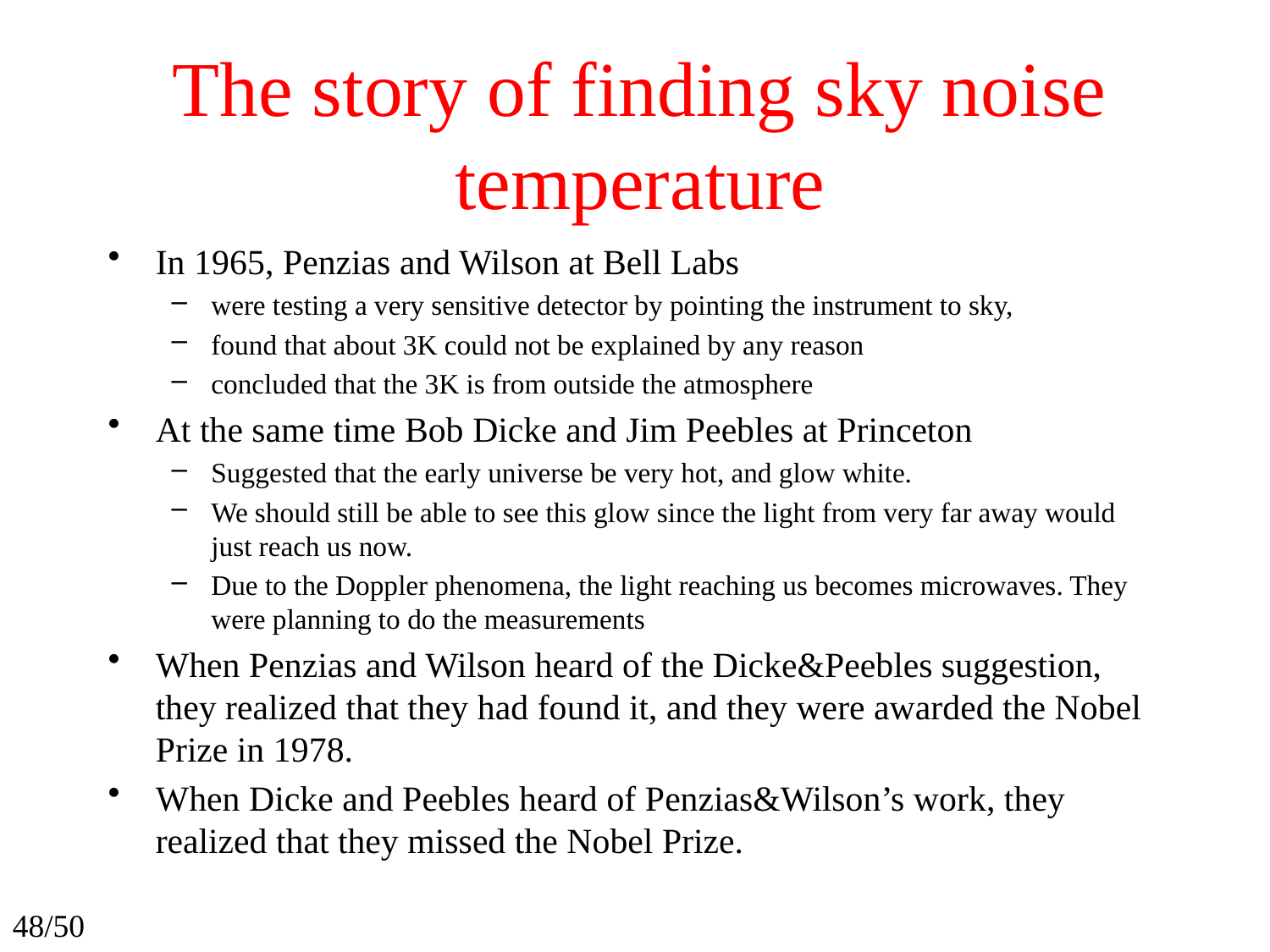

# The story of finding sky noise temperature
In 1965, Penzias and Wilson at Bell Labs
were testing a very sensitive detector by pointing the instrument to sky,
found that about 3K could not be explained by any reason
concluded that the 3K is from outside the atmosphere
At the same time Bob Dicke and Jim Peebles at Princeton
Suggested that the early universe be very hot, and glow white.
We should still be able to see this glow since the light from very far away would just reach us now.
Due to the Doppler phenomena, the light reaching us becomes microwaves. They were planning to do the measurements
When Penzias and Wilson heard of the Dicke&Peebles suggestion, they realized that they had found it, and they were awarded the Nobel Prize in 1978.
When Dicke and Peebles heard of Penzias&Wilson’s work, they realized that they missed the Nobel Prize.